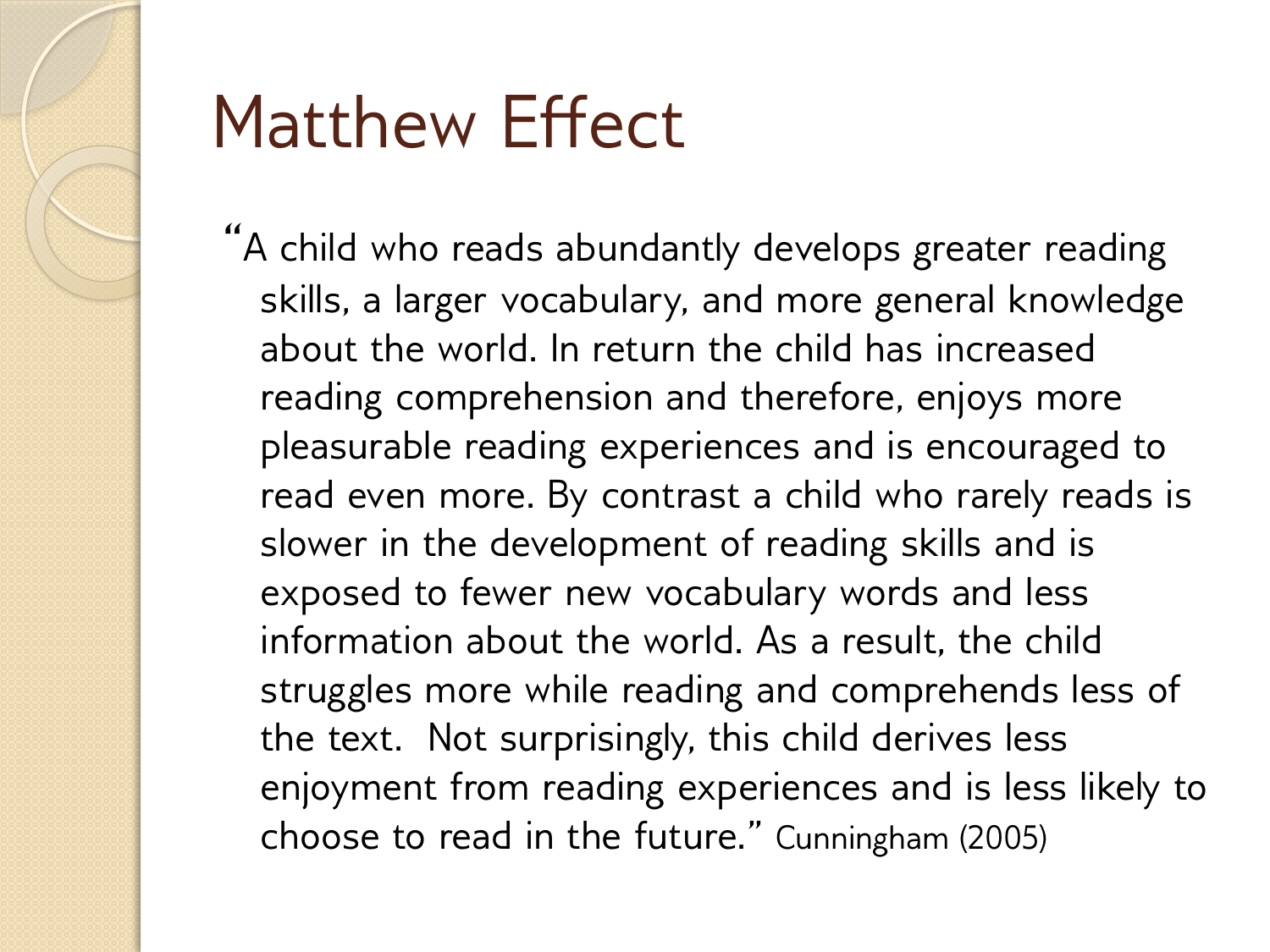

# Matthew Effect
“A child who reads abundantly develops greater reading skills, a larger vocabulary, and more general knowledge about the world. In return the child has increased reading comprehension and therefore, enjoys more pleasurable reading experiences and is encouraged to read even more. By contrast a child who rarely reads is slower in the development of reading skills and is exposed to fewer new vocabulary words and less information about the world. As a result, the child struggles more while reading and comprehends less of the text.  Not surprisingly, this child derives less enjoyment from reading experiences and is less likely to choose to read in the future.” Cunningham (2005)